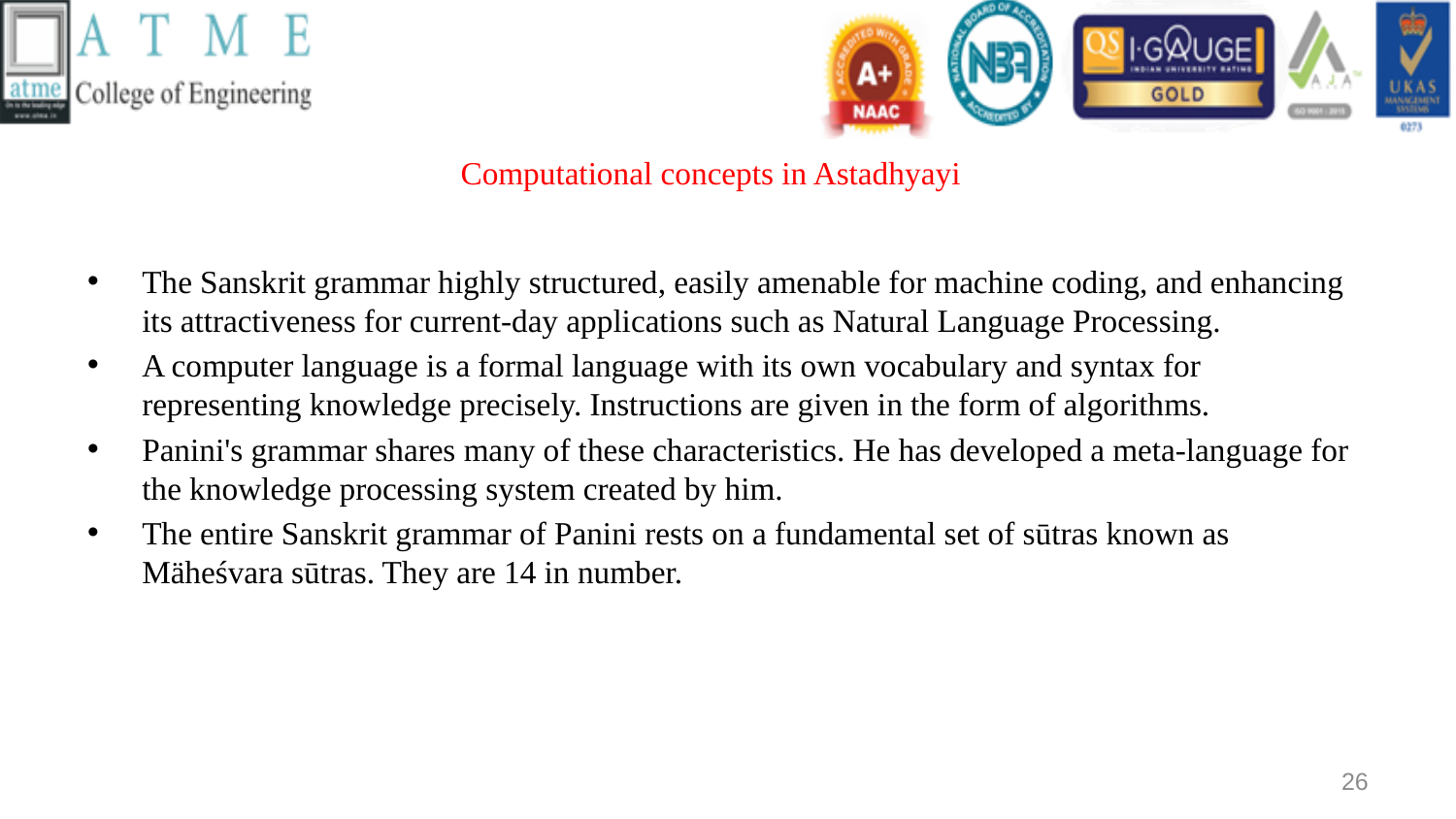

# Computational concepts in Astadhyayi
The Sanskrit grammar highly structured, easily amenable for machine coding, and enhancing its attractiveness for current-day applications such as Natural Language Processing.
A computer language is a formal language with its own vocabulary and syntax for representing knowledge precisely. Instructions are given in the form of algorithms.
Panini's grammar shares many of these characteristics. He has developed a meta-language for the knowledge processing system created by him.
The entire Sanskrit grammar of Panini rests on a fundamental set of sūtras known as Mäheśvara sūtras. They are 14 in number.
26